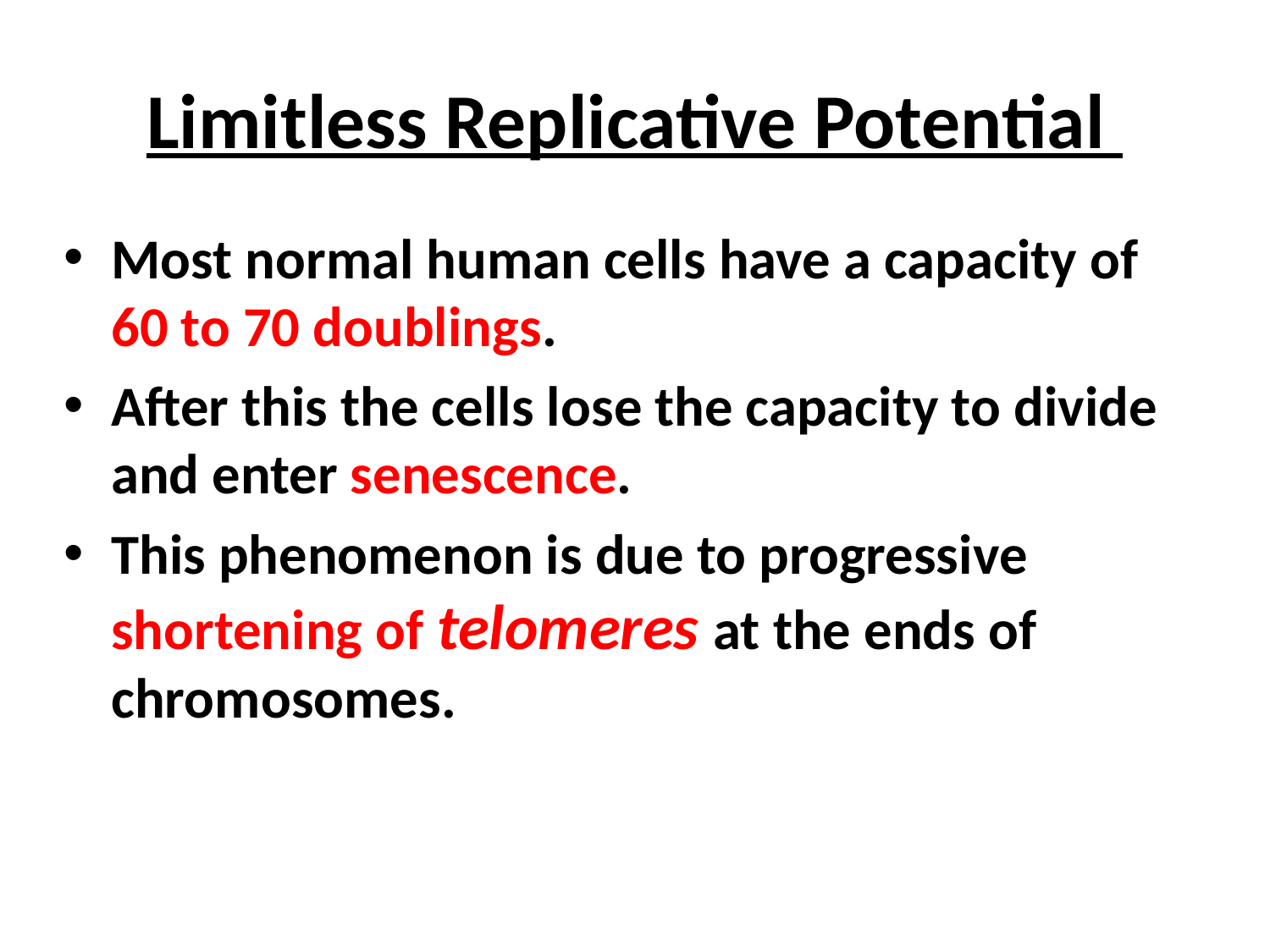

Limitless Replicative Potential
Most normal human cells have a capacity of 60 to 70 doublings.
After this the cells lose the capacity to divide and enter senescence.
This phenomenon is due to progressive shortening of telomeres at the ends of chromosomes.